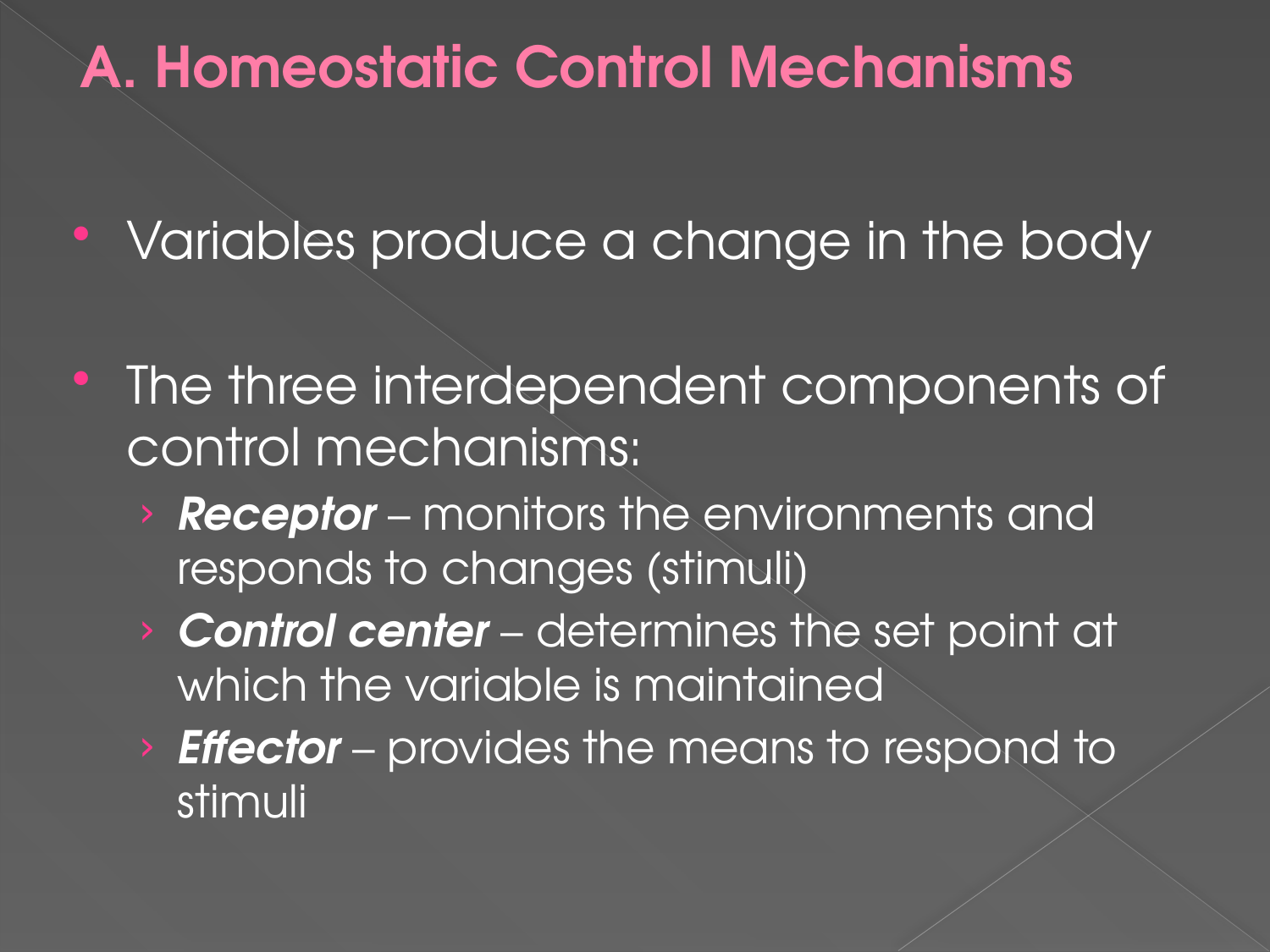

# A. Homeostatic Control Mechanisms
Variables produce a change in the body

The three interdependent components of control mechanisms:
Receptor – monitors the environments and responds to changes (stimuli)
Control center – determines the set point at which the variable is maintained
Effector – provides the means to respond to stimuli